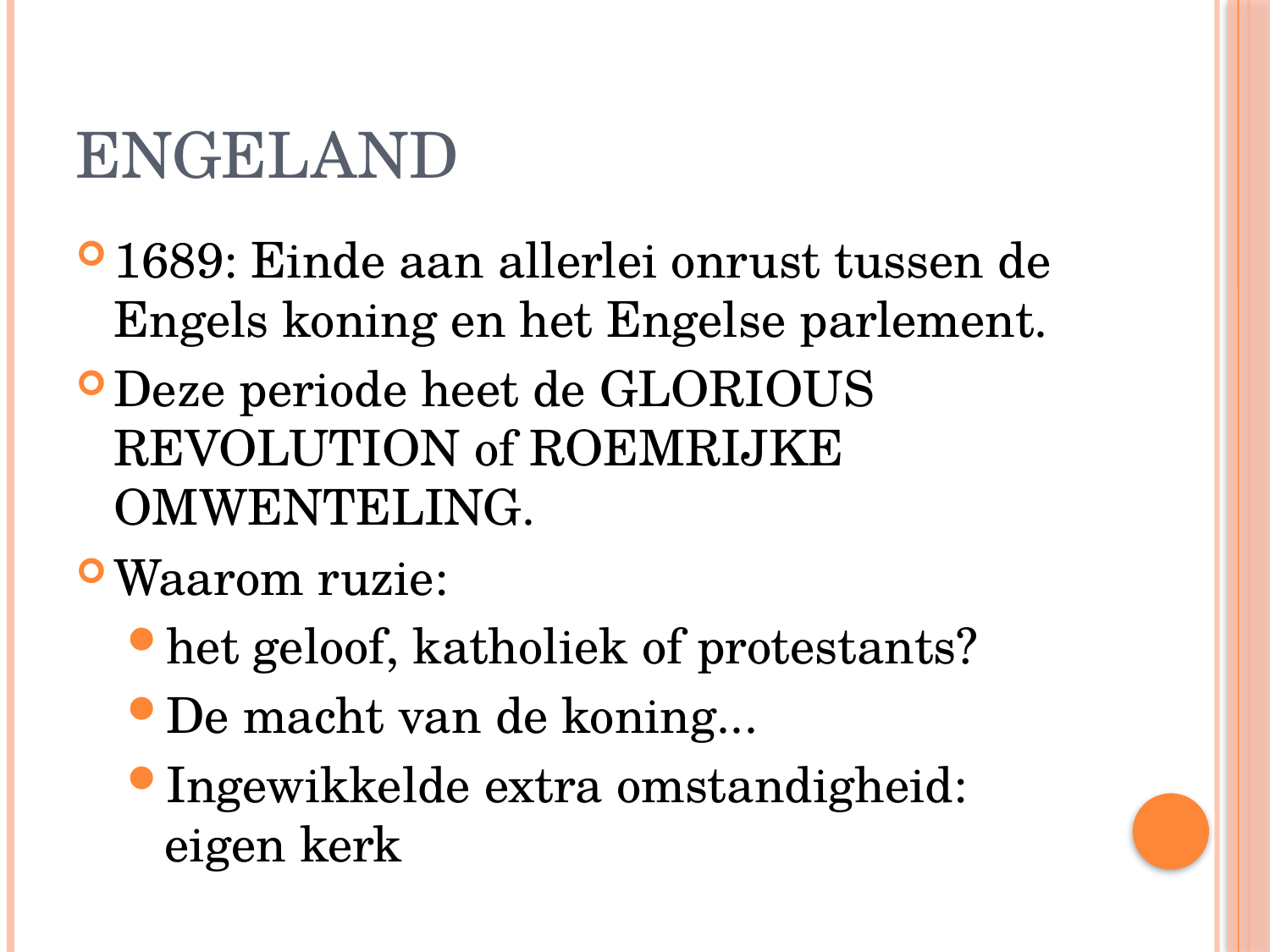

# Engeland
1689: Einde aan allerlei onrust tussen de Engels koning en het Engelse parlement.
Deze periode heet de GLORIOUS REVOLUTION of ROEMRIJKE OMWENTELING.
Waarom ruzie:
het geloof, katholiek of protestants?
De macht van de koning...
Ingewikkelde extra omstandigheid: eigen kerk